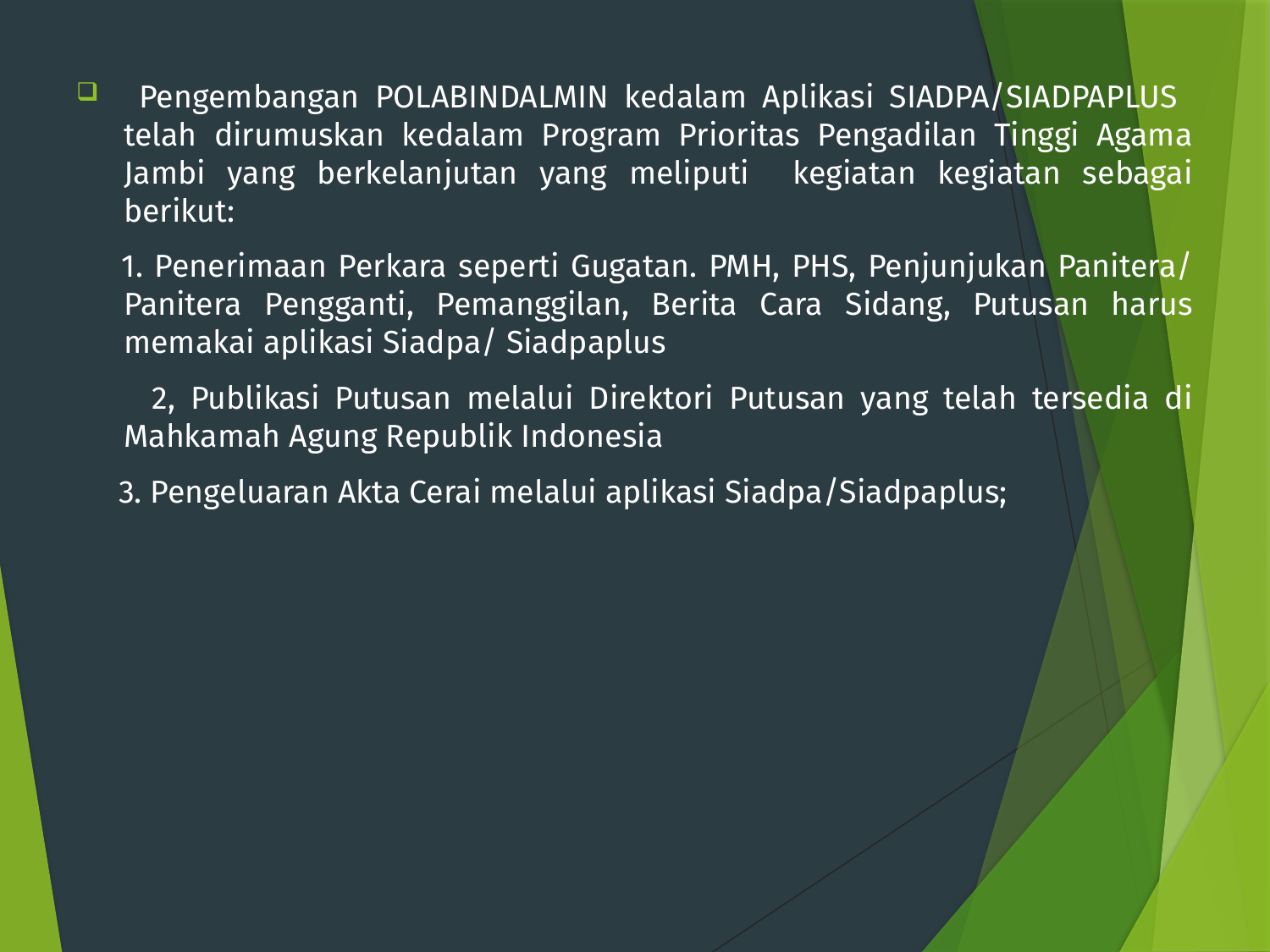

Pengembangan POLABINDALMIN kedalam Aplikasi SIADPA/SIADPAPLUS  telah dirumuskan kedalam Program Prioritas Pengadilan Tinggi Agama Jambi yang berkelanjutan yang meliputi  kegiatan kegiatan sebagai berikut:
    1. Penerimaan Perkara seperti Gugatan. PMH, PHS, Penjunjukan Panitera/ Panitera Pengganti, Pemanggilan, Berita Cara Sidang, Putusan harus memakai aplikasi Siadpa/ Siadpaplus
     2, Publikasi Putusan melalui Direktori Putusan yang telah tersedia di Mahkamah Agung Republik Indonesia
     3. Pengeluaran Akta Cerai melalui aplikasi Siadpa/Siadpaplus;